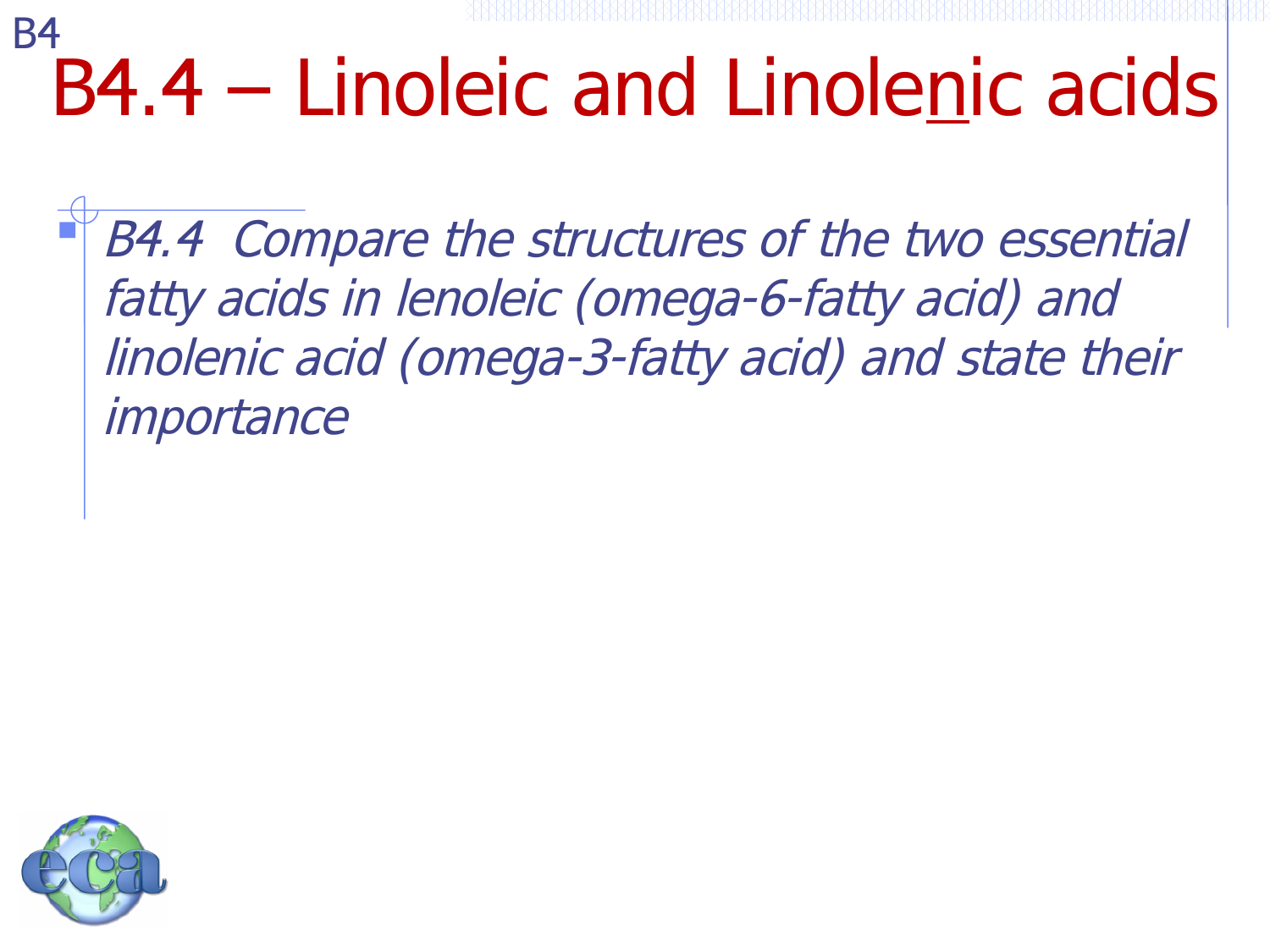

# B4.4 – Linoleic and Linolenic acids
B4.4  Compare the structures of the two essential fatty acids in lenoleic (omega-6-fatty acid) and linolenic acid (omega-3-fatty acid) and state their importance